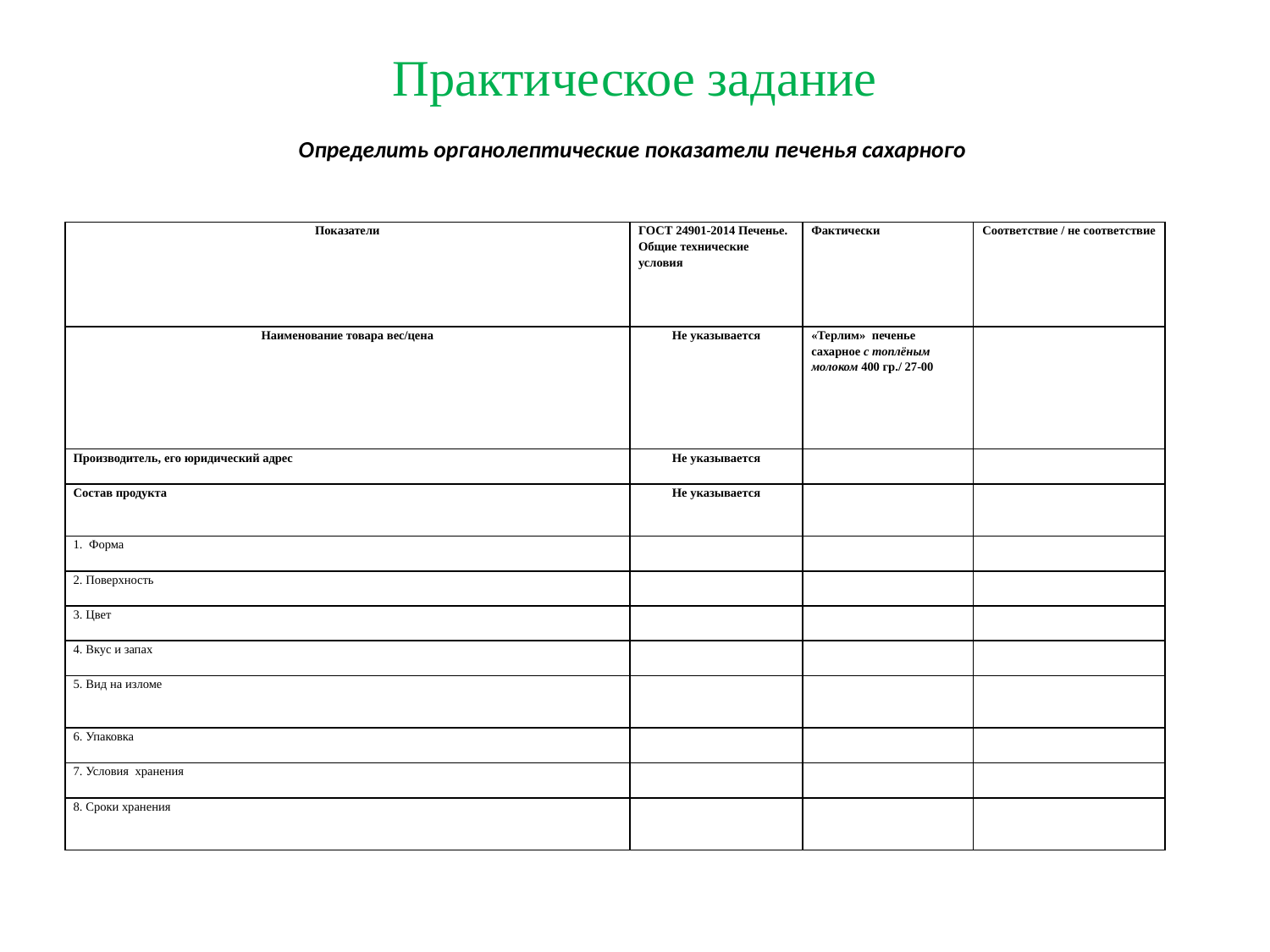

# Практическое задание Определить органолептические показатели печенья сахарного
| Показатели | ГОСТ 24901-2014 Печенье. Общие технические условия | Фактически | Соответствие / не соответствие |
| --- | --- | --- | --- |
| Наименование товара вес/цена | Не указывается | «Терлим» печенье сахарное с топлёным молоком 400 гр./ 27-00 |  |
| Производитель, его юридический адрес | Не указывается |  |  |
| Состав продукта | Не указывается |  |  |
| 1. Форма |  |  |  |
| 2. Поверхность |  |  |  |
| 3. Цвет |  |  |  |
| 4. Вкус и запах |  |  |  |
| 5. Вид на изломе |  |  |  |
| 6. Упаковка |  |  |  |
| 7. Условия хранения |  |  |  |
| 8. Сроки хранения |  |  |  |